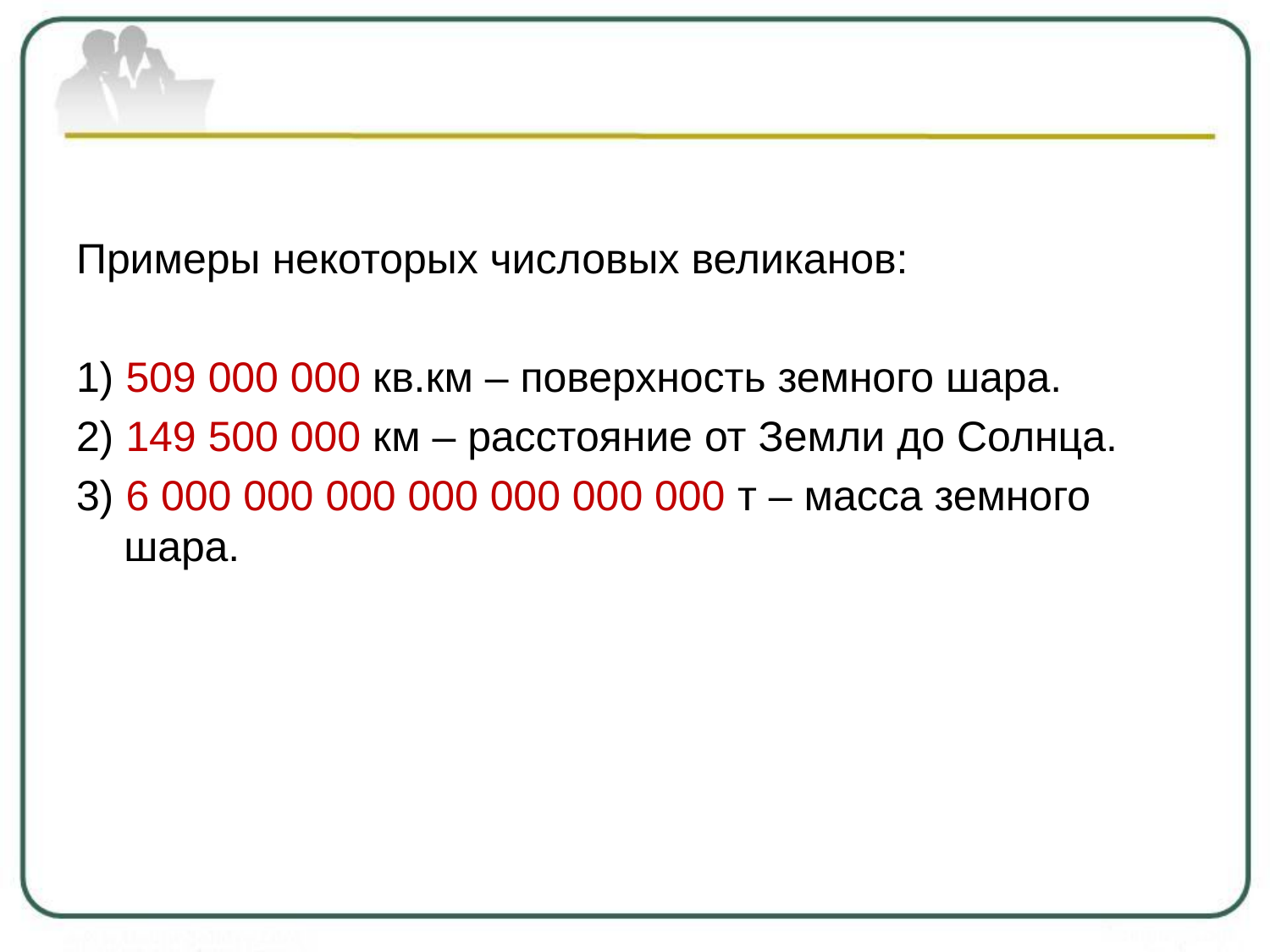

#

Примеры некоторых числовых великанов:

1) 509 000 000 кв.км – поверхность земного шара.
2) 149 500 000 км – расстояние от Земли до Солнца.
3) 6 000 000 000 000 000 000 000 т – масса земного шара.